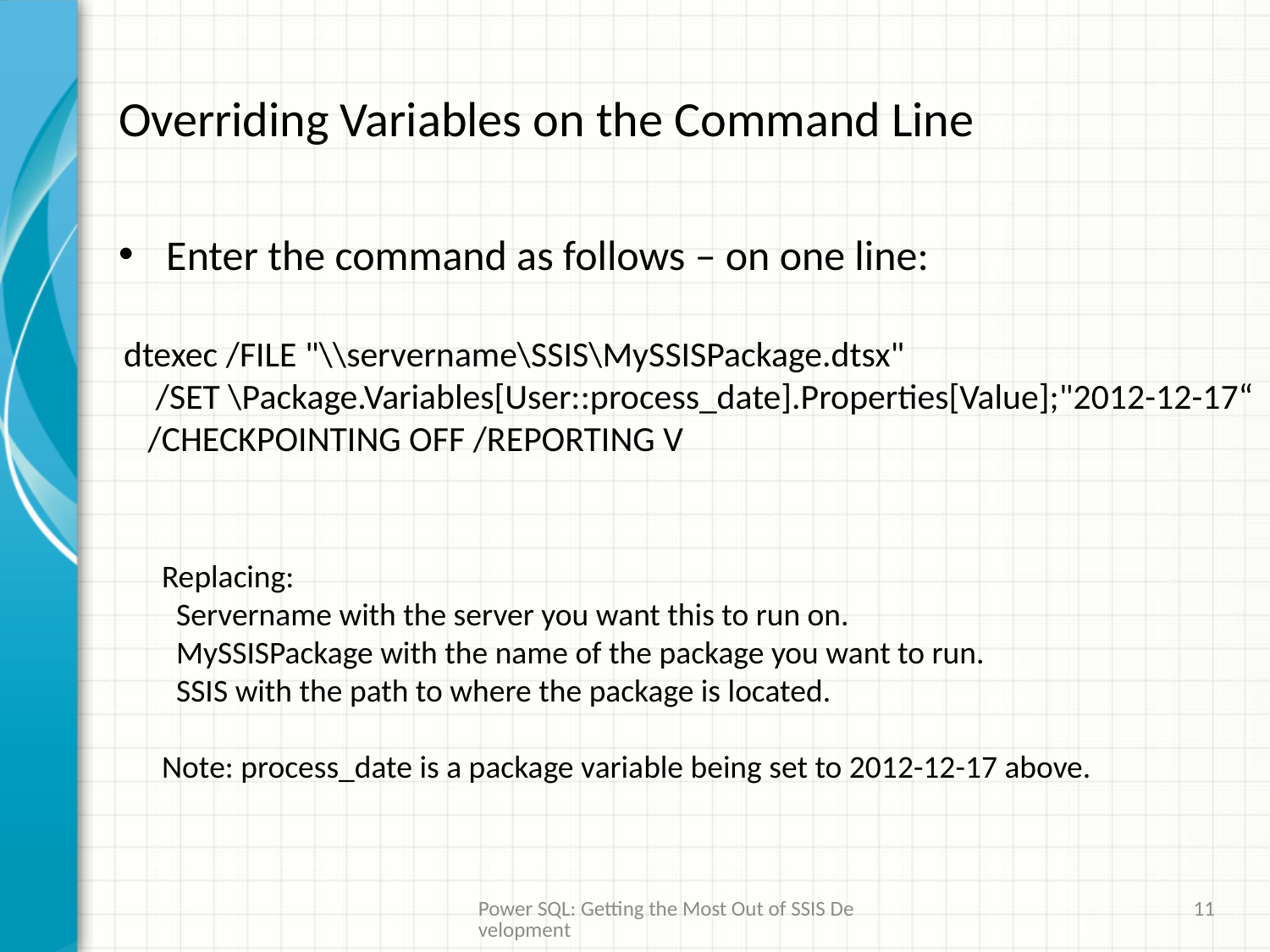

# Overriding Variables on the Command Line
Enter the command as follows – on one line:

dtexec /FILE "\\servername\SSIS\MySSISPackage.dtsx"
    /SET \Package.Variables[User::process_date].Properties[Value];"2012-12-17“
   /CHECKPOINTING OFF /REPORTING V

Replacing:
  Servername with the server you want this to run on.
  MySSISPackage with the name of the package you want to run.
  SSIS with the path to where the package is located.

Note: process_date is a package variable being set to 2012-12-17 above.
Power SQL: Getting the Most Out of SSIS Development
11